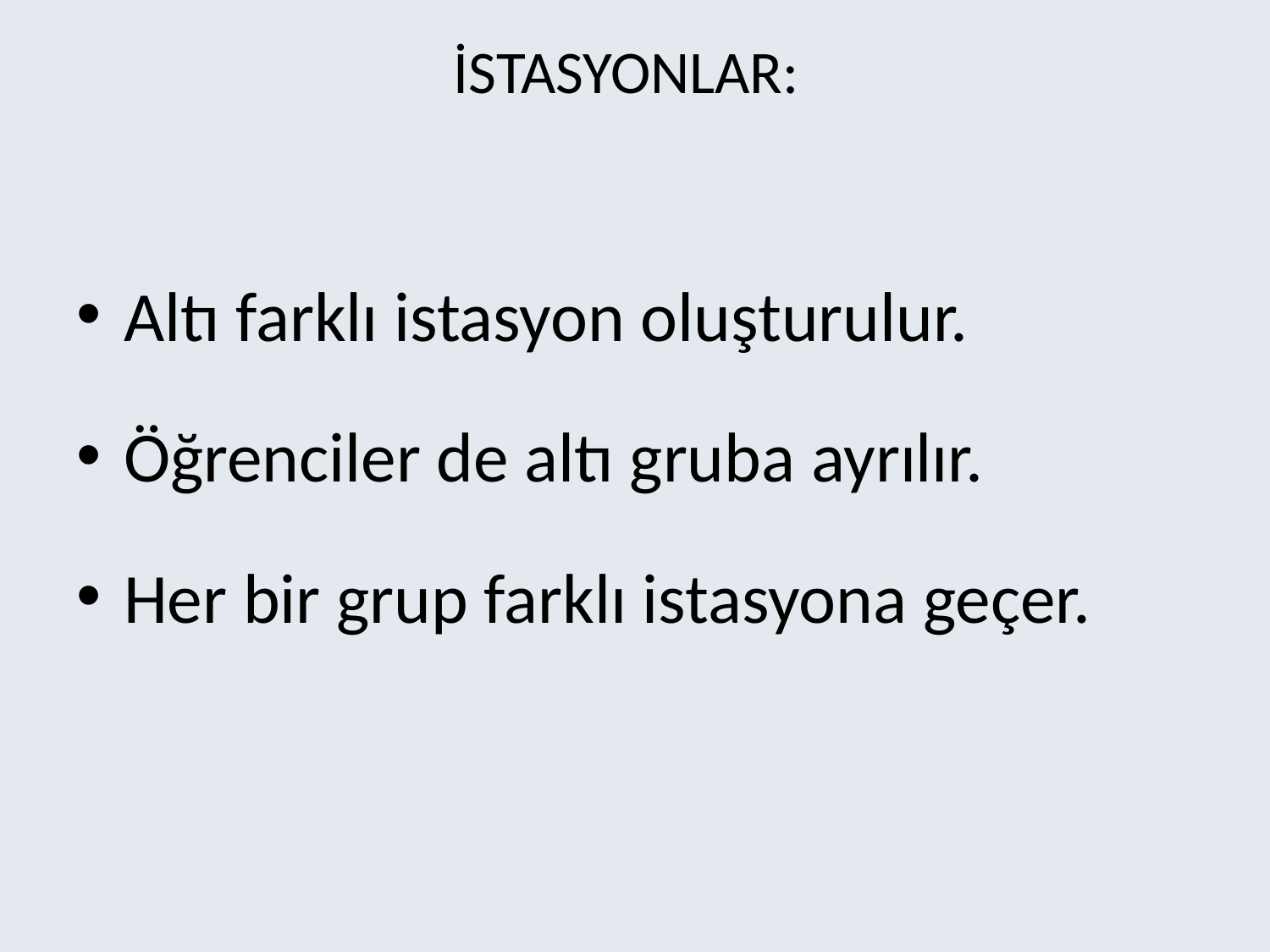

# İSTASYONLAR:
Altı farklı istasyon oluşturulur.
Öğrenciler de altı gruba ayrılır.
Her bir grup farklı istasyona geçer.